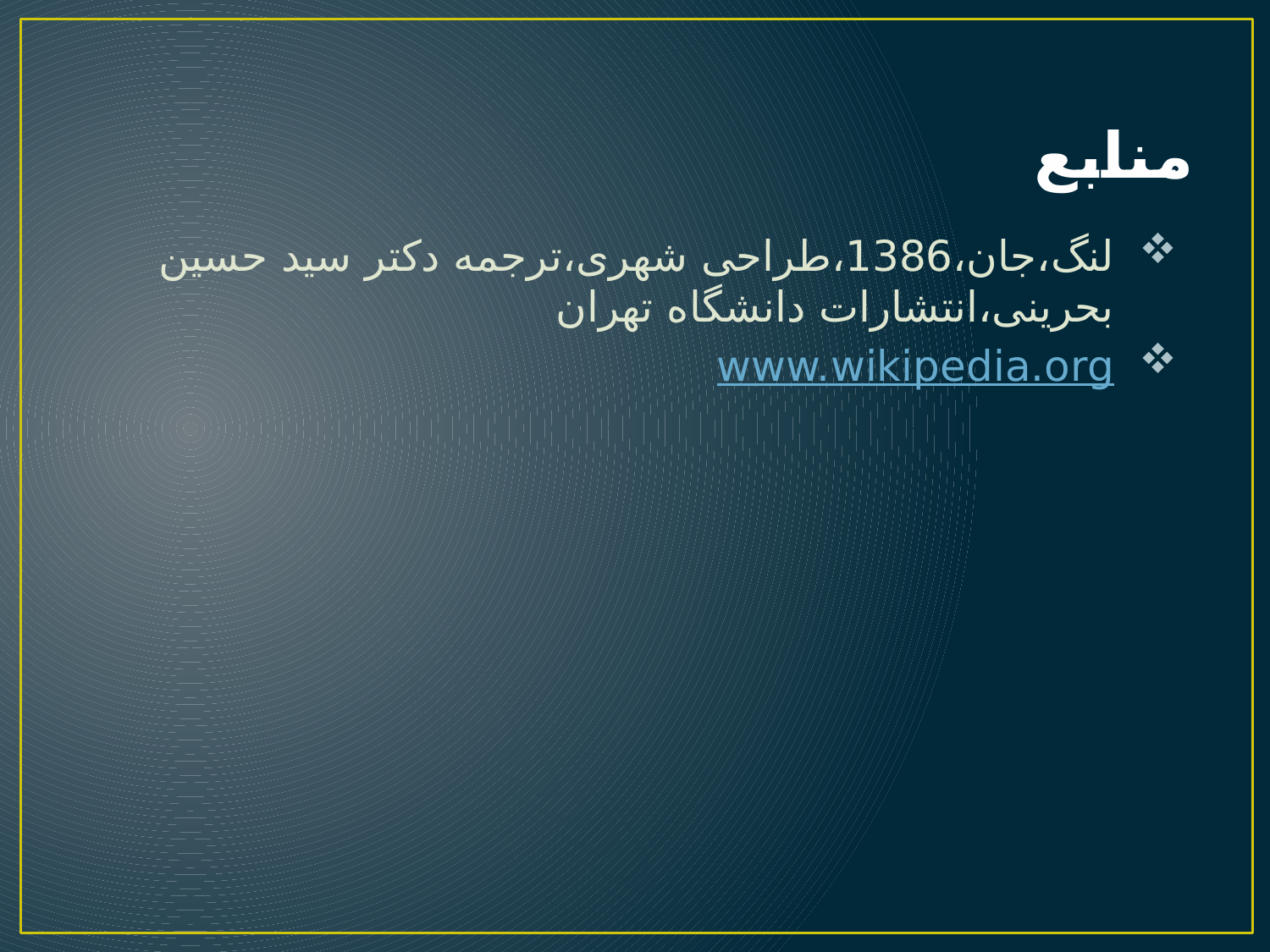

# منابع
لنگ،جان،1386،طراحی شهری،ترجمه دکتر سید حسین بحرینی،انتشارات دانشگاه تهران
www.wikipedia.org